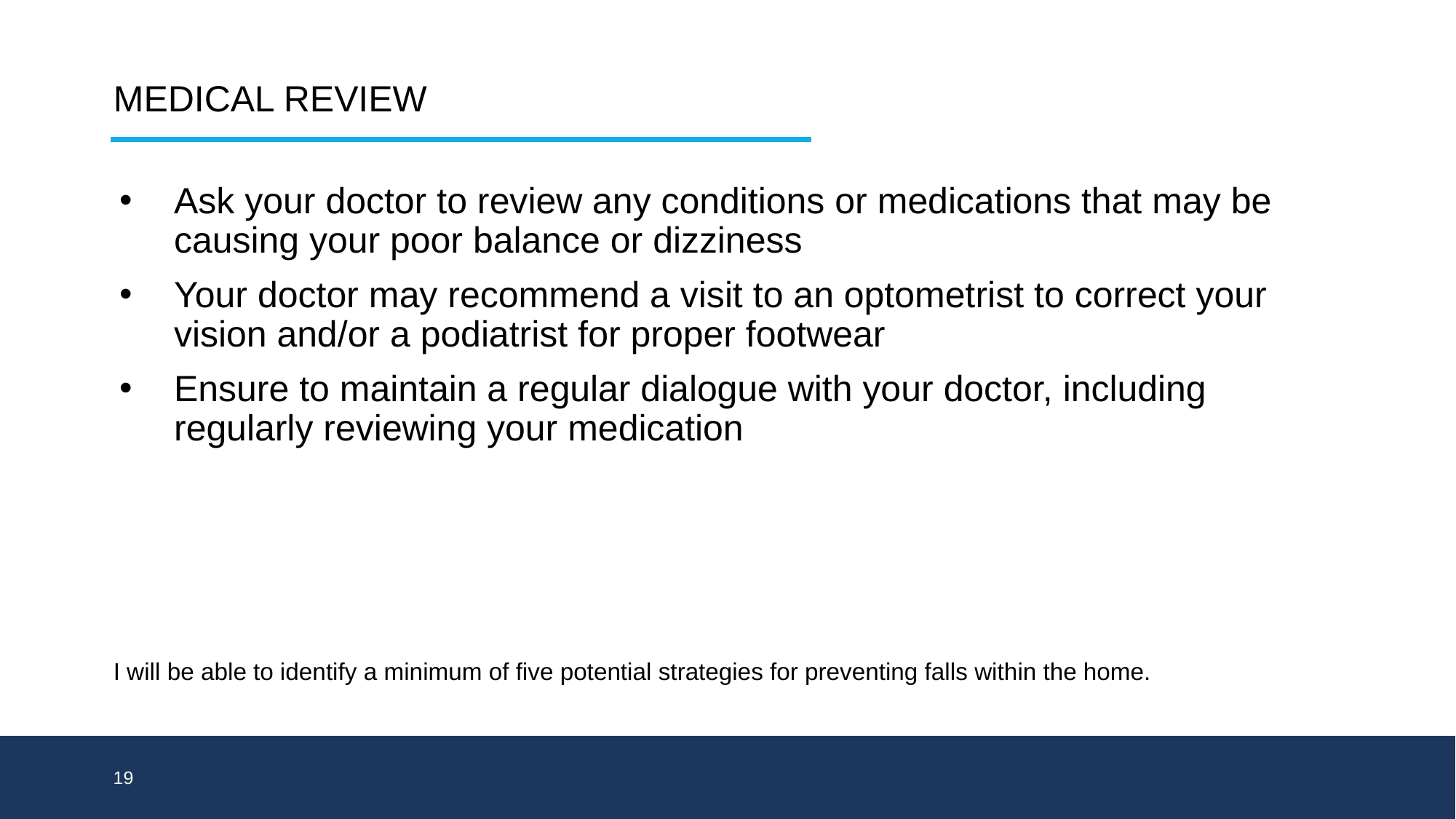

# Medical Review
Ask your doctor to review any conditions or medications that may be causing your poor balance or dizziness
Your doctor may recommend a visit to an optometrist to correct your vision and/or a podiatrist for proper footwear
Ensure to maintain a regular dialogue with your doctor, including regularly reviewing your medication

I will be able to identify a minimum of five potential strategies for preventing falls within the home.